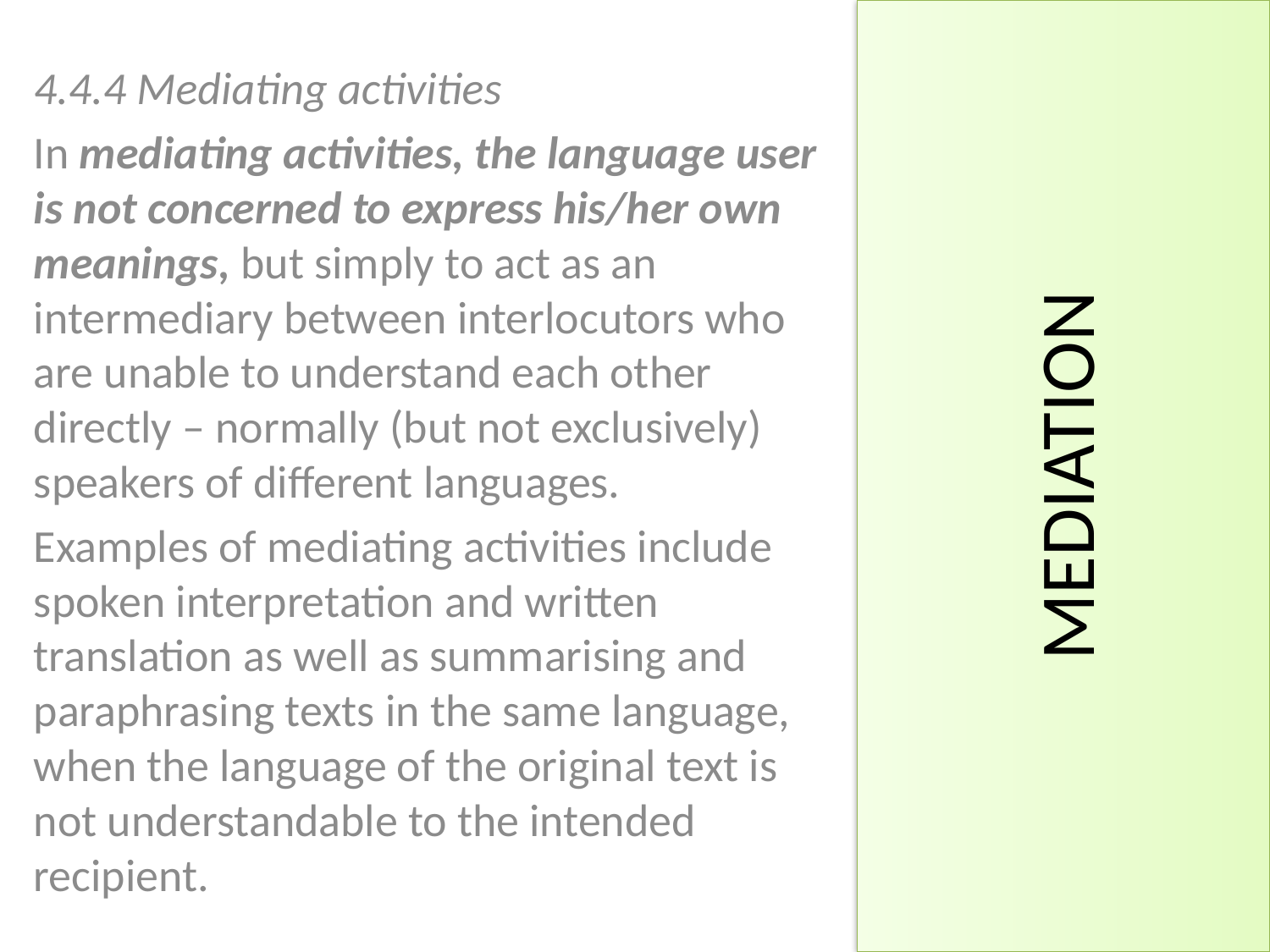

4.4.4 Mediating activities
In mediating activities, the language user is not concerned to express his/her own meanings, but simply to act as an intermediary between interlocutors who are unable to understand each other directly – normally (but not exclusively) speakers of different languages.
Examples of mediating activities include spoken interpretation and written translation as well as summarising and paraphrasing texts in the same language, when the language of the original text is not understandable to the intended recipient.
# MEDIATION